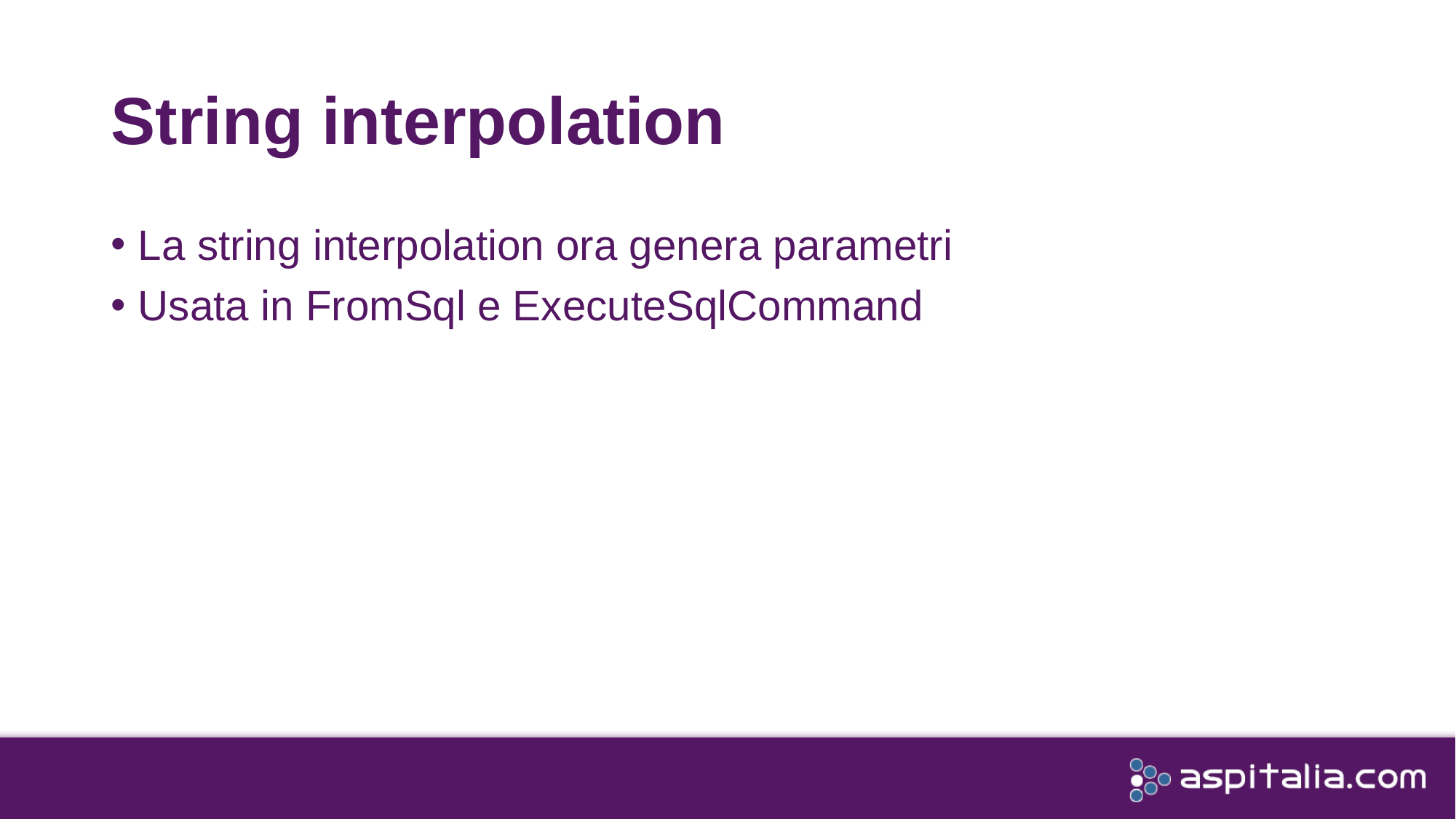

# String interpolation
La string interpolation ora genera parametri
Usata in FromSql e ExecuteSqlCommand